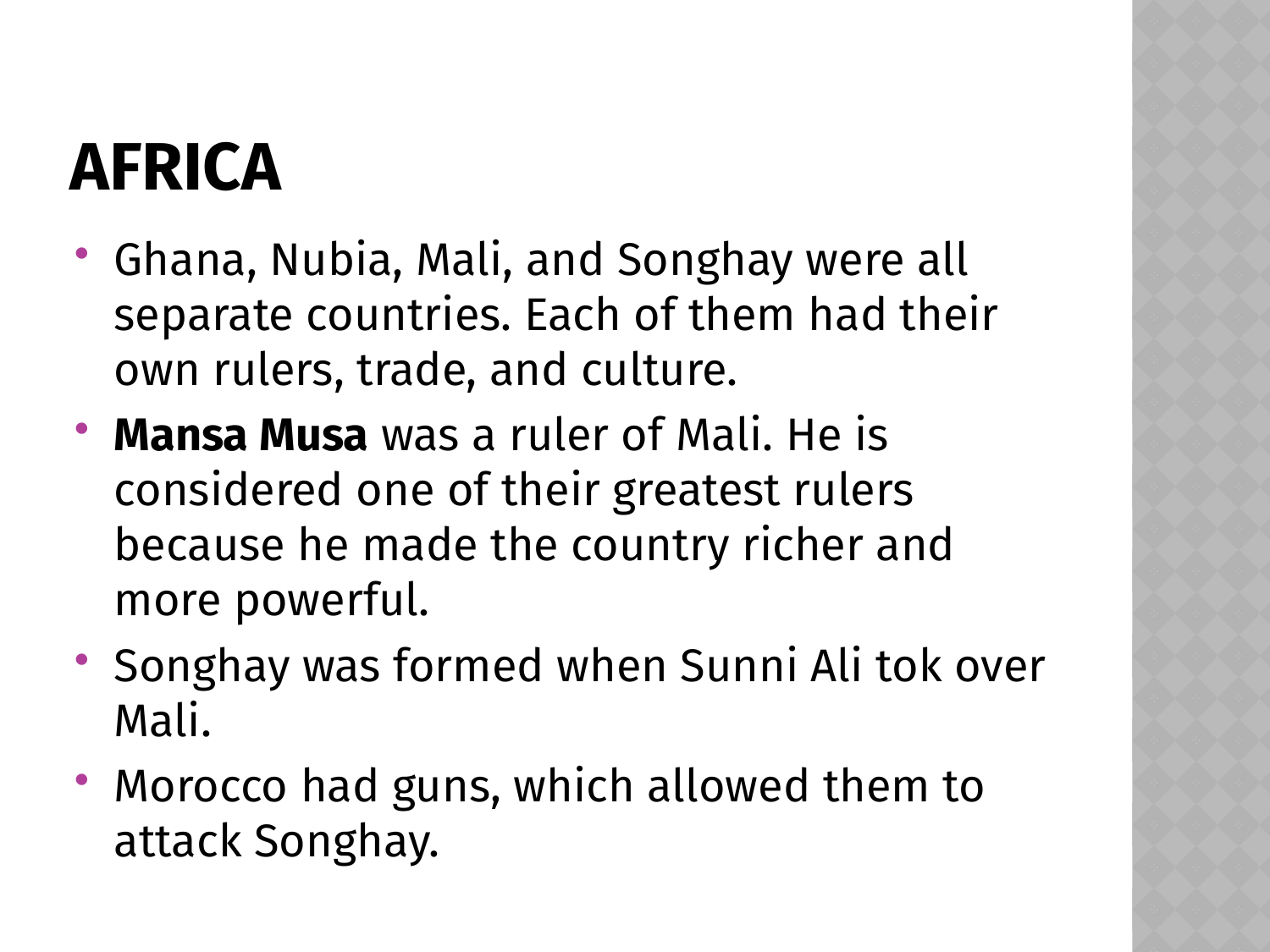

# Africa
Ghana, Nubia, Mali, and Songhay were all separate countries. Each of them had their own rulers, trade, and culture.
Mansa Musa was a ruler of Mali. He is considered one of their greatest rulers because he made the country richer and more powerful.
Songhay was formed when Sunni Ali tok over Mali.
Morocco had guns, which allowed them to attack Songhay.